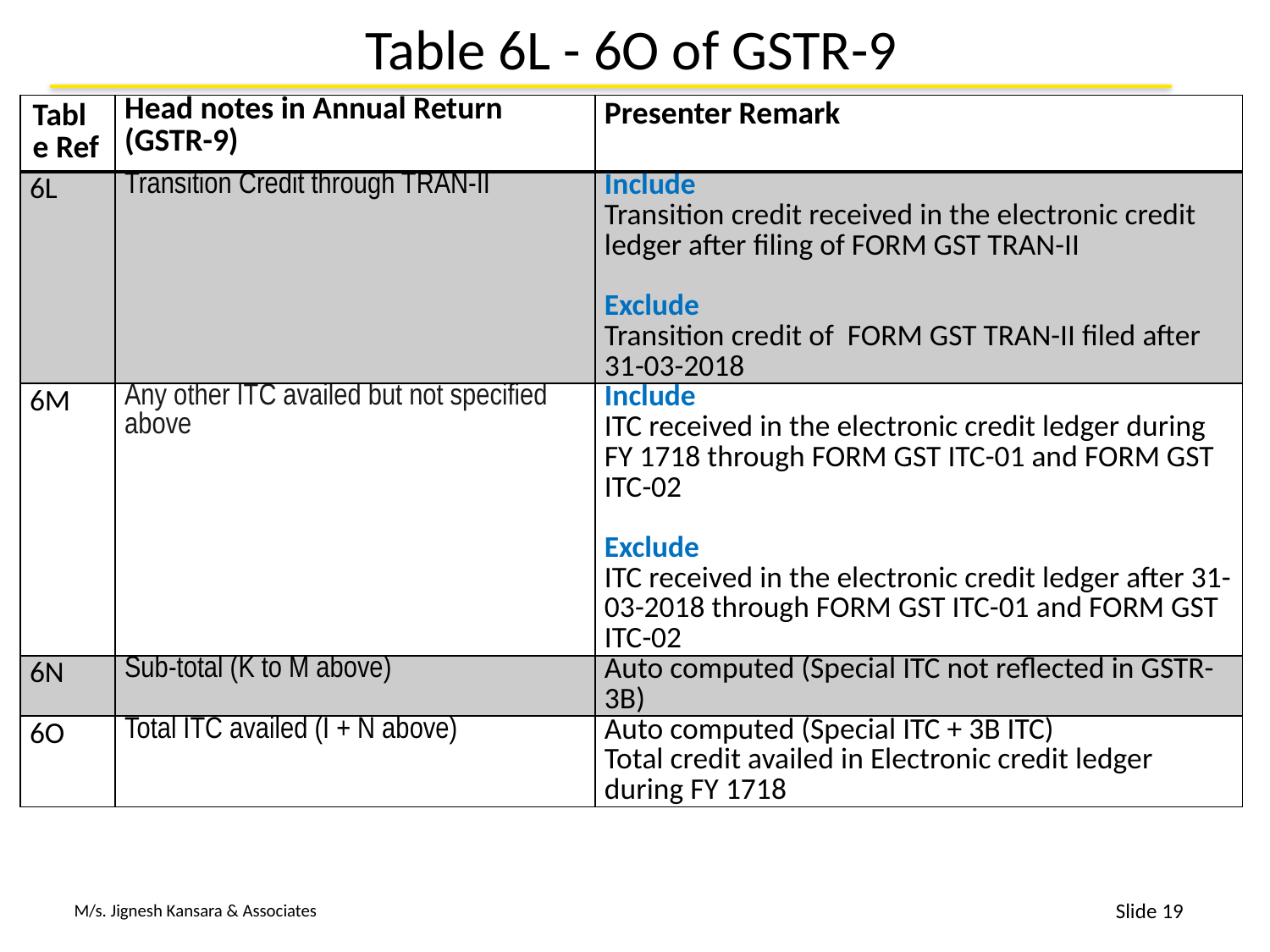

# Table 6L - 6O of GSTR-9
| Table Ref | Head notes in Annual Return (GSTR-9) | Presenter Remark |
| --- | --- | --- |
| 6L | Transition Credit through TRAN-II | Include Transition credit received in the electronic credit ledger after filing of FORM GST TRAN-II   Exclude Transition credit of FORM GST TRAN-II filed after 31-03-2018 |
| 6M | Any other ITC availed but not specified above | Include ITC received in the electronic credit ledger during FY 1718 through FORM GST ITC-01 and FORM GST ITC-02   Exclude ITC received in the electronic credit ledger after 31-03-2018 through FORM GST ITC-01 and FORM GST ITC-02 |
| 6N | Sub-total (K to M above) | Auto computed (Special ITC not reflected in GSTR-3B) |
| 6O | Total ITC availed (I + N above) | Auto computed (Special ITC + 3B ITC) Total credit availed in Electronic credit ledger during FY 1718 |

19